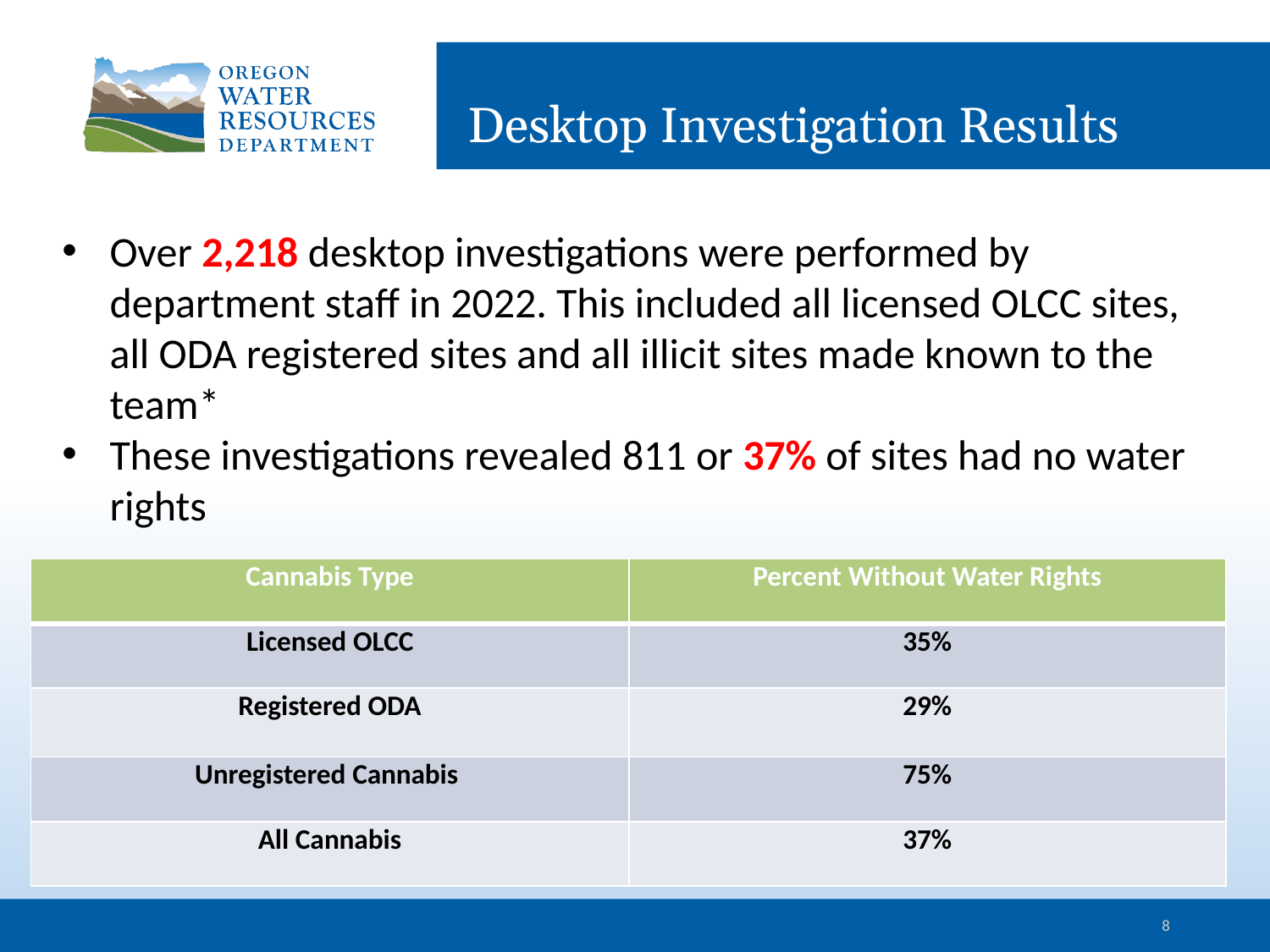

# Desktop Investigation Results
Over 2,218 desktop investigations were performed by department staff in 2022. This included all licensed OLCC sites, all ODA registered sites and all illicit sites made known to the team*
These investigations revealed 811 or 37% of sites had no water rights

| Cannabis Type | Percent Without Water Rights |
| --- | --- |
| Licensed OLCC | 35% |
| Registered ODA | 29% |
| Unregistered Cannabis | 75% |
| All Cannabis | 37% |
8